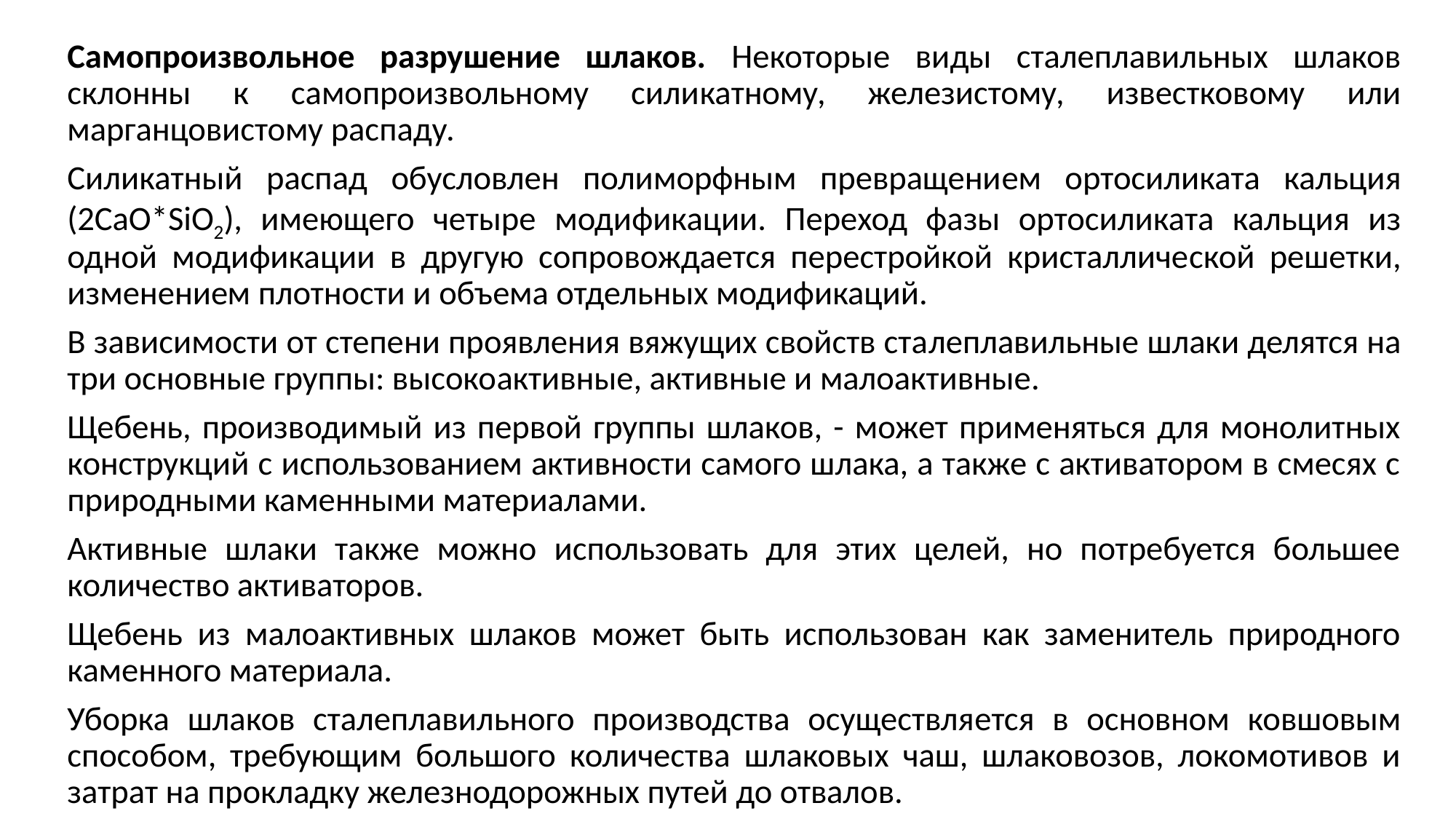

Самопроизвольное разрушение шлаков. Некоторые виды сталеплавильных шлаков склонны к самопроизвольному сили­катному, железистому, известковому или марганцовистому рас­паду.
Силикатный распад обусловлен полиморфным превращени­ем ортосиликата кальция (2СаО*SiO2), имеющего четыре модификации. Переход фазы ортосиликата кальция из одной моди­фикации в другую сопровождается перестройкой кристалличе­ской решетки, изменением плотности и объема отдельных модификаций.
В зависимости от степени проявления вяжущих свойств ста­леплавильные шлаки делятся на три основные группы: высоко­активные, активные и малоактивные.
Щебень, производимый из первой группы шлаков, - может применяться для монолитных конструкций с использованием активности самого шлака, а также с активатором в смесях с природными каменными материалами.
Активные шлаки также можно использовать для этих целей, но потребуется большее количество активаторов.
Щебень из малоактивных шлаков может быть использован как заменитель природного каменного материала.
Уборка шлаков сталеплавильного производства осуществля­ется в основном ковшовым способом, требующим большого количества шлаковых чаш, шлаковозов, локомотивов и затрат на прокладку железнодорожных путей до отвалов.